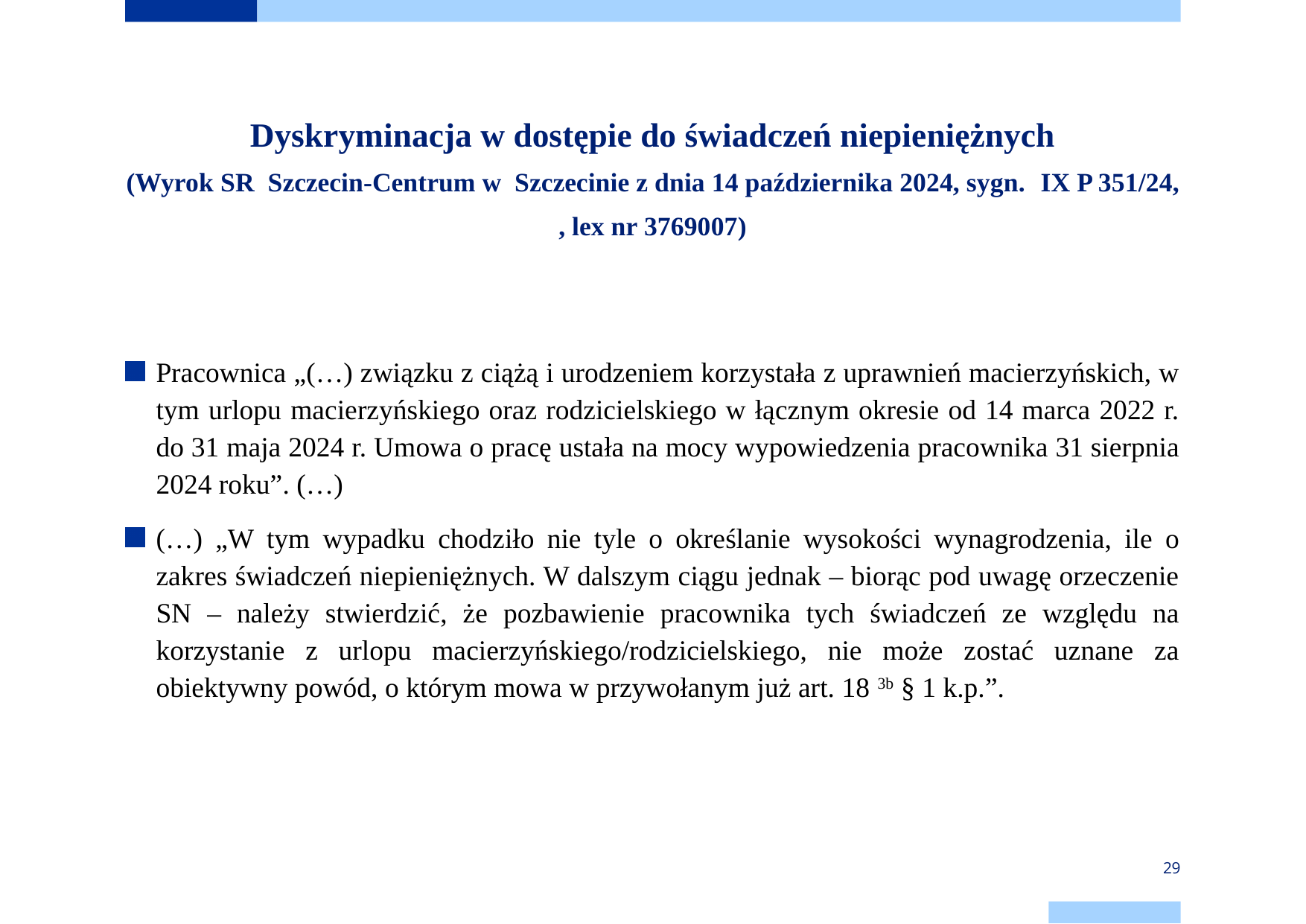

# Dyskryminacja w dostępie do świadczeń niepieniężnych (Wyrok SR  Szczecin-Centrum w  Szczecinie z dnia 14 października 2024, sygn.  IX P 351/24, , lex nr 3769007)

Pracownica „(…) związku z ciążą i urodzeniem korzystała z uprawnień macierzyńskich, w tym urlopu macierzyńskiego oraz rodzicielskiego w łącznym okresie od 14 marca 2022 r. do 31 maja 2024 r. Umowa o pracę ustała na mocy wypowiedzenia pracownika 31 sierpnia 2024 roku”. (…)
(…) „W tym wypadku chodziło nie tyle o określanie wysokości wynagrodzenia, ile o zakres świadczeń niepieniężnych. W dalszym ciągu jednak – biorąc pod uwagę orzeczenie SN – należy stwierdzić, że pozbawienie pracownika tych świadczeń ze względu na korzystanie z urlopu macierzyńskiego/rodzicielskiego, nie może zostać uznane za obiektywny powód, o którym mowa w przywołanym już art. 18 3b § 1 k.p.”.

29